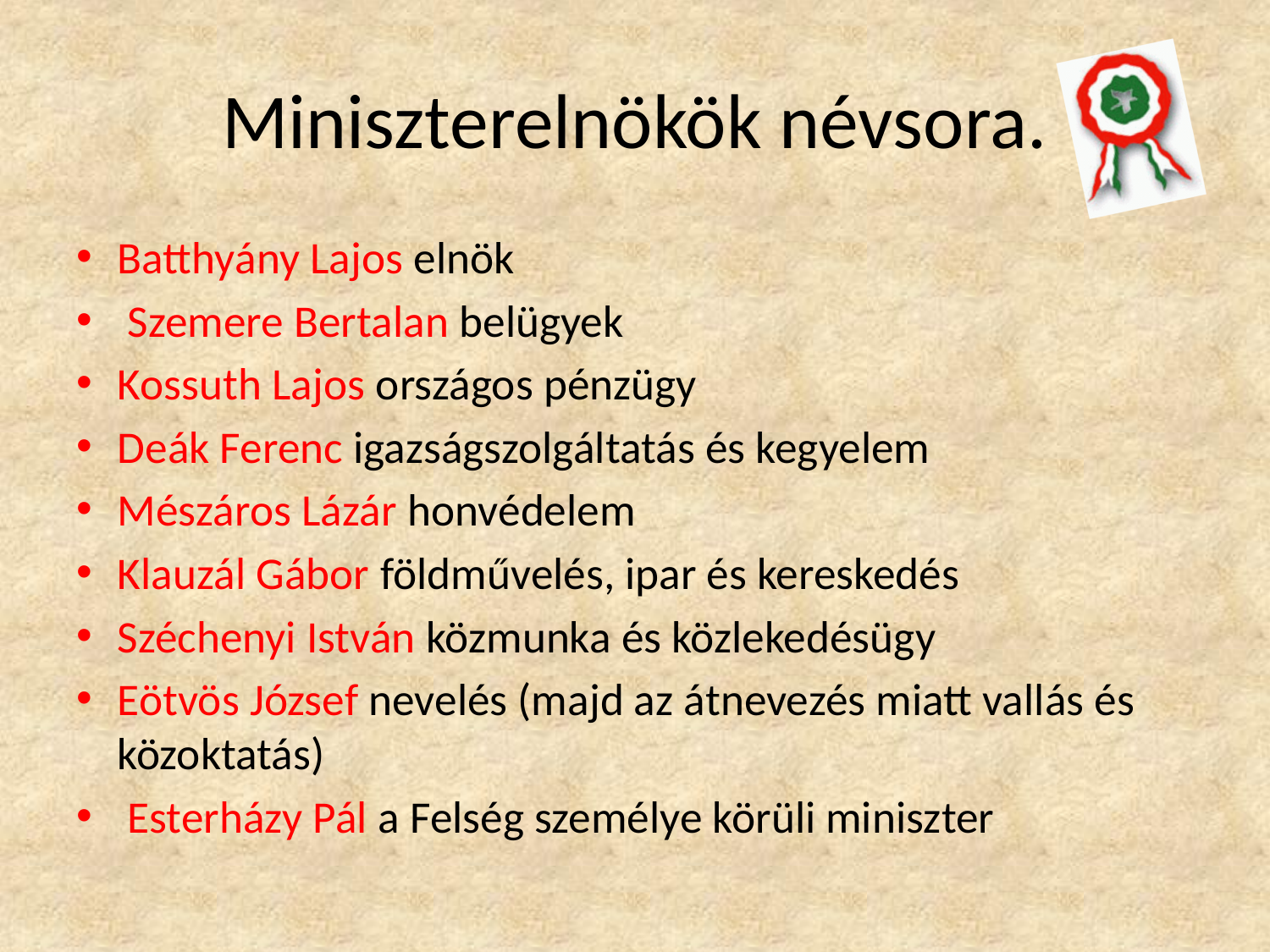

# Miniszterelnökök névsora.
Batthyány Lajos elnök
 Szemere Bertalan belügyek
Kossuth Lajos országos pénzügy
Deák Ferenc igazságszolgáltatás és kegyelem
Mészáros Lázár honvédelem
Klauzál Gábor földművelés, ipar és kereskedés
Széchenyi István közmunka és közlekedésügy
Eötvös József nevelés (majd az átnevezés miatt vallás és közoktatás)
 Esterházy Pál a Felség személye körüli miniszter